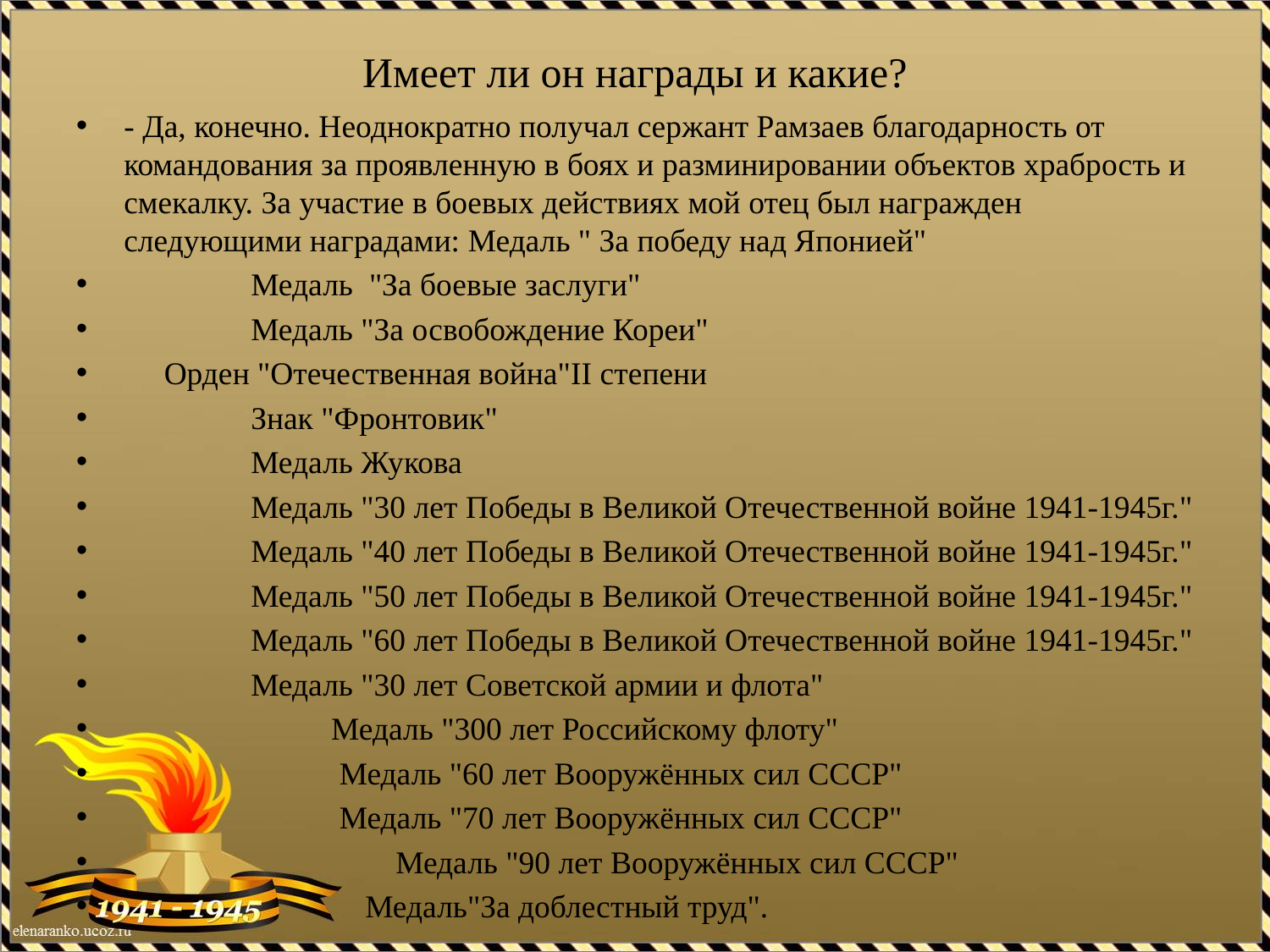

# Имеет ли он награды и какие?
- Да, конечно. Неоднократно получал сержант Рамзаев благодарность от командования за проявленную в боях и разминировании объектов храбрость и смекалку. За участие в боевых действиях мой отец был награжден следующими наградами: Медаль " За победу над Японией"
	Медаль  "За боевые заслуги"
	Медаль "За освобождение Кореи"
     Орден "Отечественная война"II степени
	Знак "Фронтовик"
	Медаль Жукова
	Медаль "30 лет Победы в Великой Отечественной войне 1941-1945г."
	Медаль "40 лет Победы в Великой Отечественной войне 1941-1945г."
	Медаль "50 лет Победы в Великой Отечественной войне 1941-1945г."
	Медаль "60 лет Победы в Великой Отечественной войне 1941-1945г."
	Медаль "30 лет Советской армии и флота"
	          Медаль "300 лет Российскому флоту"
	           Медаль "60 лет Вооружённых сил СССР"
	           Медаль "70 лет Вооружённых сил СССР"
	                  Медаль "90 лет Вооружённых сил СССР"
                              Медаль"За доблестный труд".